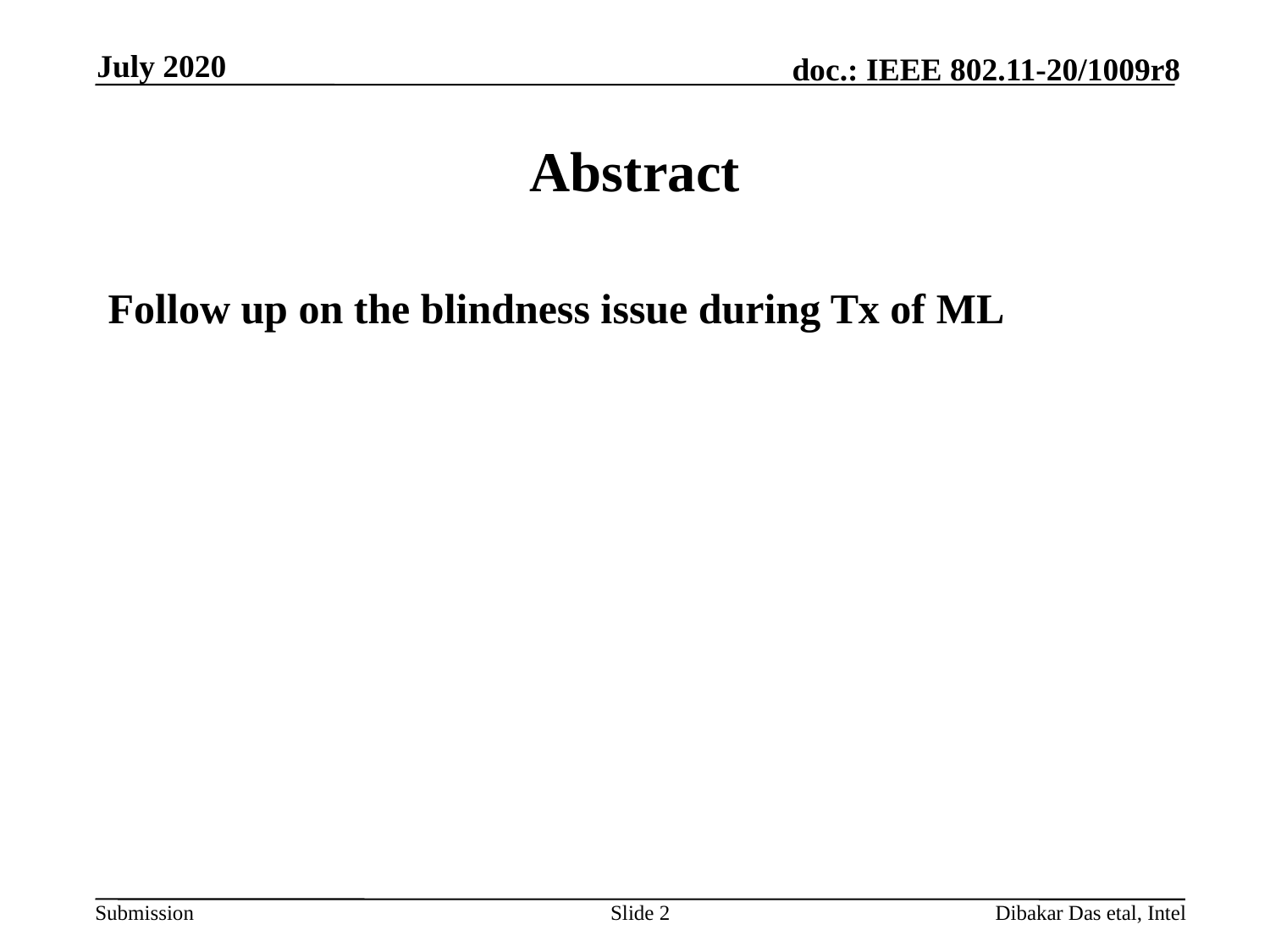

July 2020
# Abstract
Follow up on the blindness issue during Tx of ML
Slide 2
Dibakar Das etal, Intel